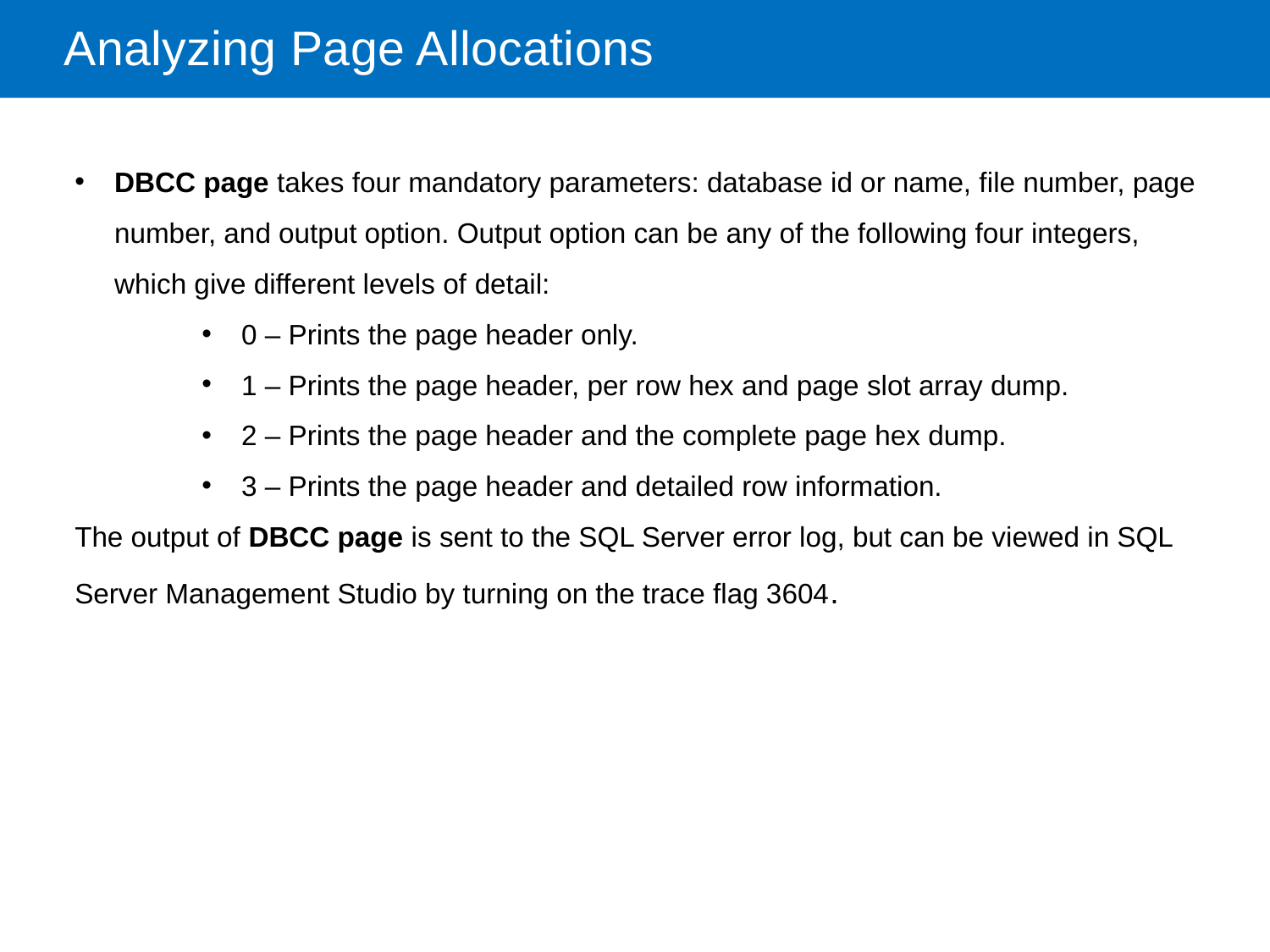

# Analyzing Page Allocations
DBCC page takes four mandatory parameters: database id or name, file number, page number, and output option. Output option can be any of the following four integers, which give different levels of detail:
0 – Prints the page header only.
1 – Prints the page header, per row hex and page slot array dump.
2 – Prints the page header and the complete page hex dump.
3 – Prints the page header and detailed row information.
The output of DBCC page is sent to the SQL Server error log, but can be viewed in SQL Server Management Studio by turning on the trace flag 3604.